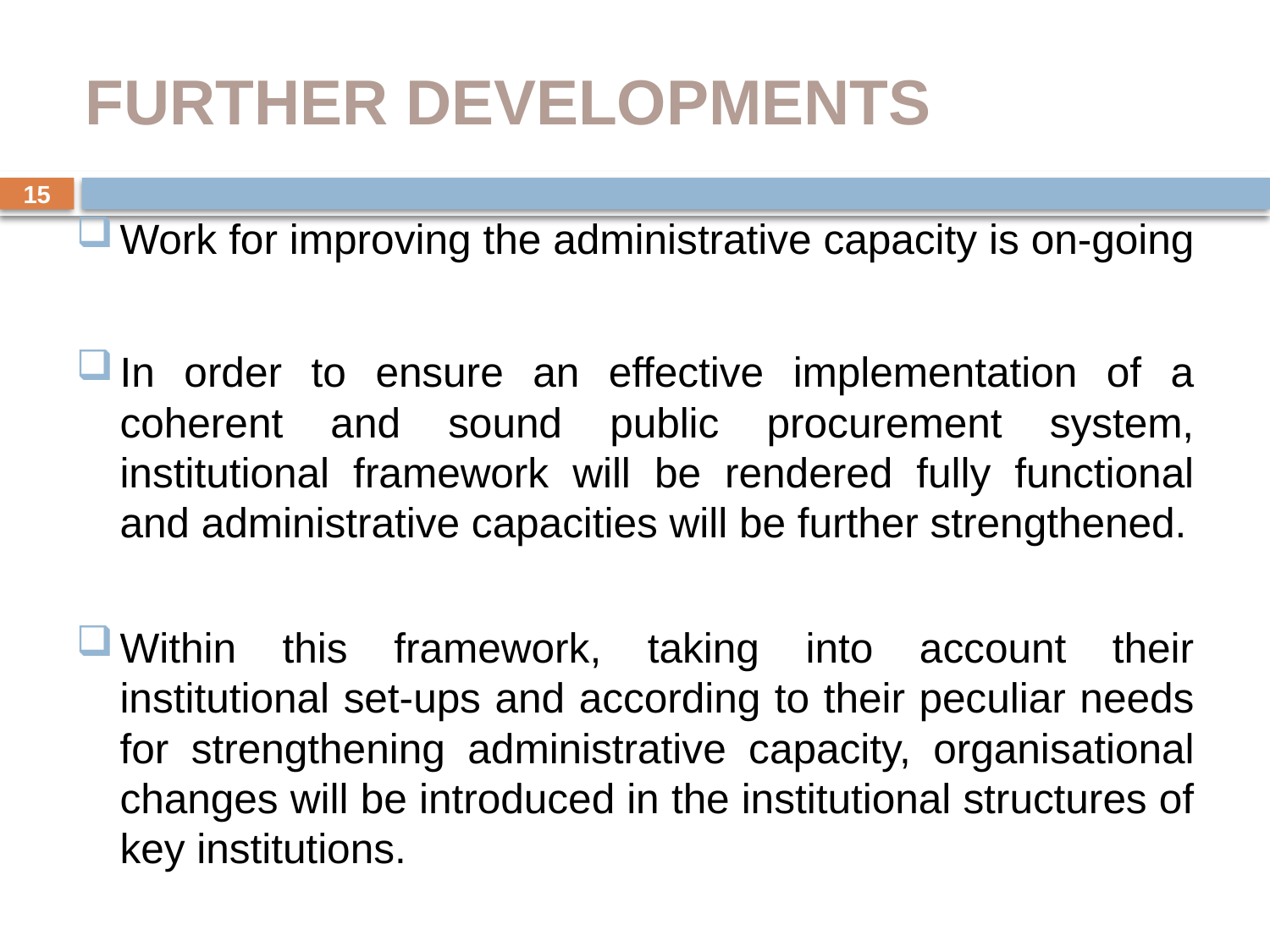

# FURTHER DEVELOPMENTS
15
Work for improving the administrative capacity is on-going

In order to ensure an effective implementation of a coherent and sound public procurement system, institutional framework will be rendered fully functional and administrative capacities will be further strengthened.

Within this framework, taking into account their institutional set-ups and according to their peculiar needs for strengthening administrative capacity, organisational changes will be introduced in the institutional structures of key institutions.